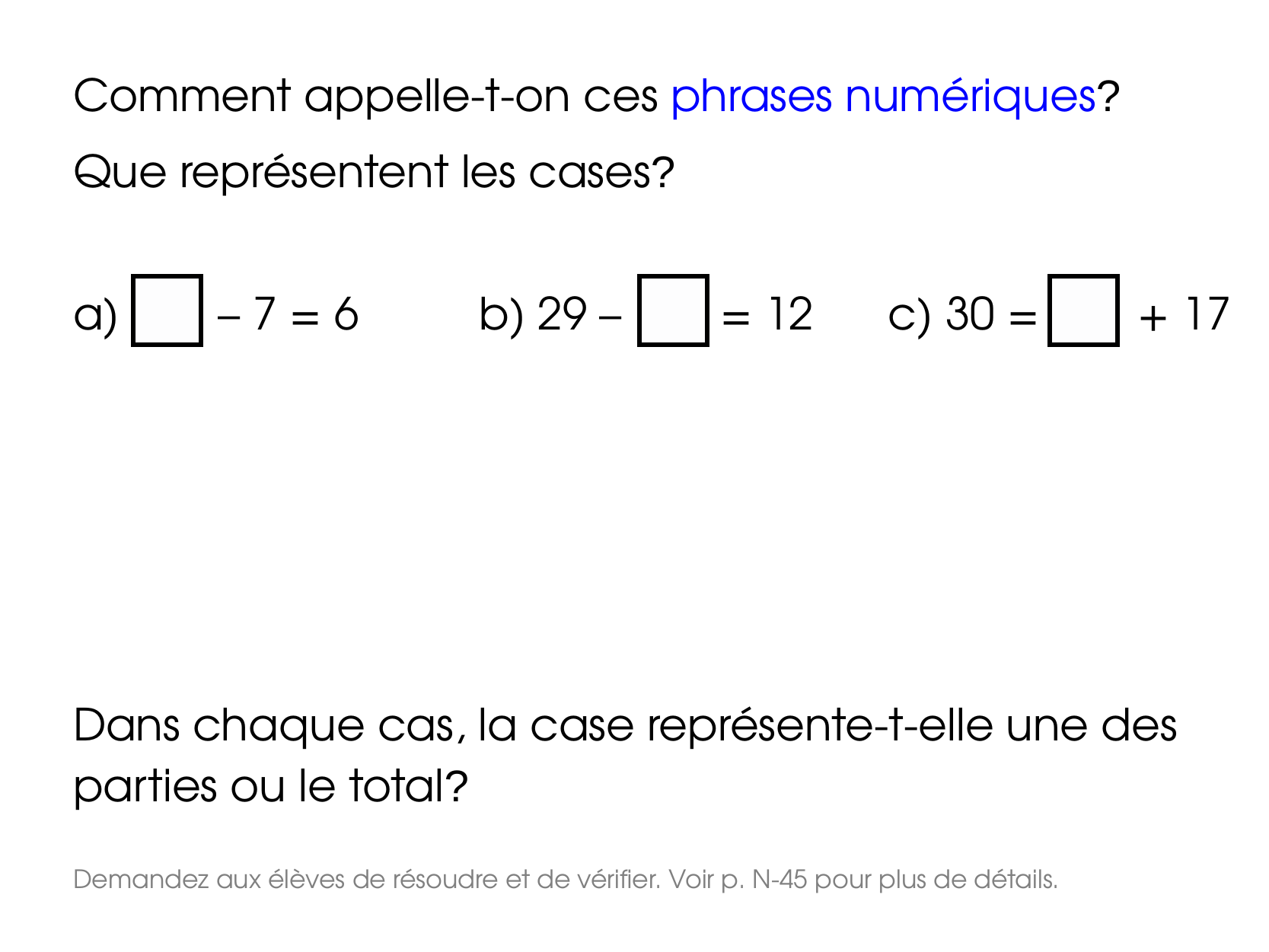

Comment appelle-t-on ces phrases numériques?
Que représentent les cases?
a)        – 7 = 6

b) 29 –        = 12

c) 30 =        + 17

Dans chaque cas, la case représente-t-elle une des
parties ou le total?
Demandez aux élèves de résoudre et de vérifier. Voir p. N-45 pour plus de détails.